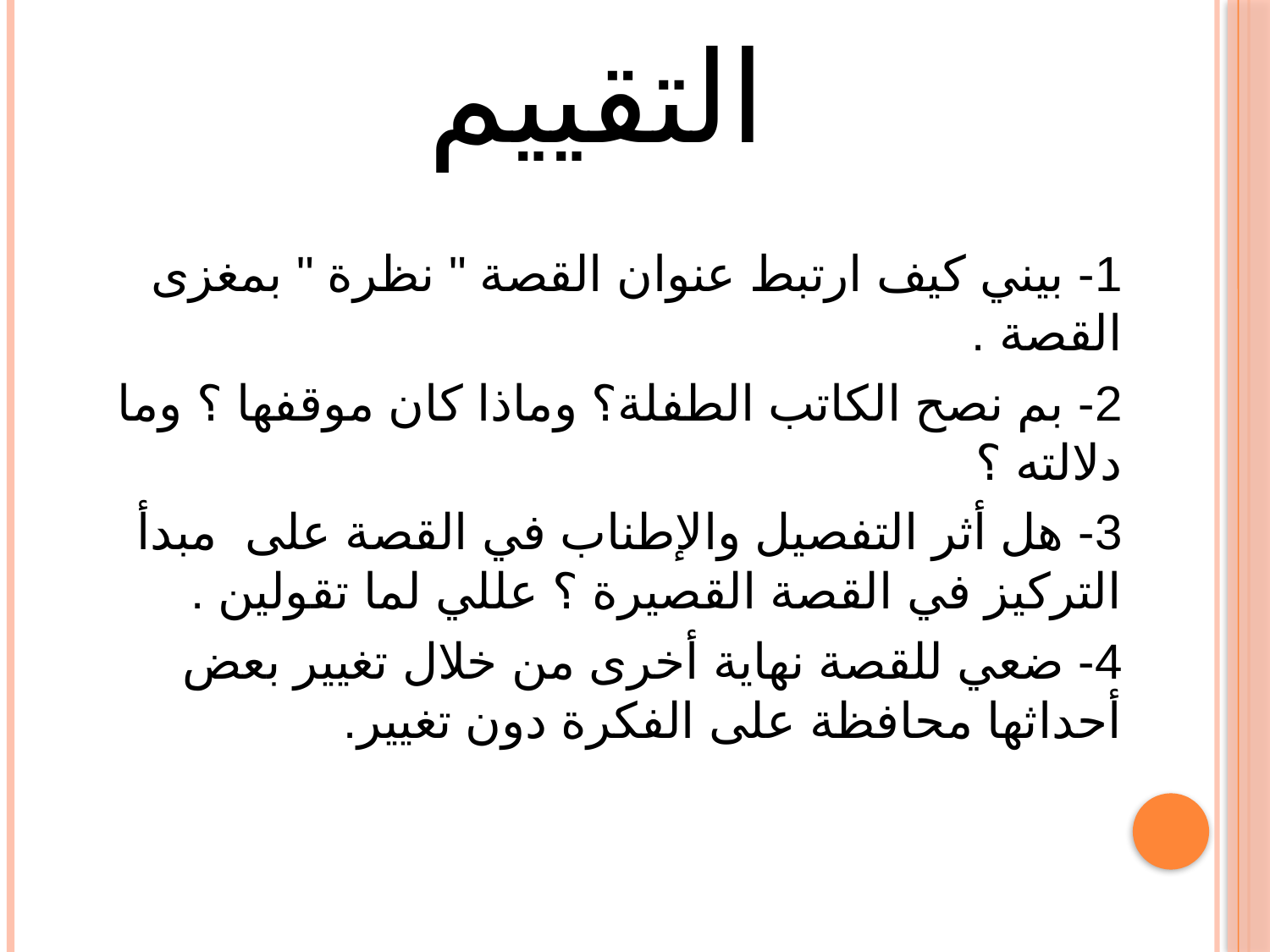

التقييم
1- بيني كيف ارتبط عنوان القصة " نظرة " بمغزى القصة .
2- بم نصح الكاتب الطفلة؟ وماذا كان موقفها ؟ وما دلالته ؟
3- هل أثر التفصيل والإطناب في القصة على  مبدأ التركيز في القصة القصيرة ؟ عللي لما تقولين .
4- ضعي للقصة نهاية أخرى من خلال تغيير بعض أحداثها محافظة على الفكرة دون تغيير.